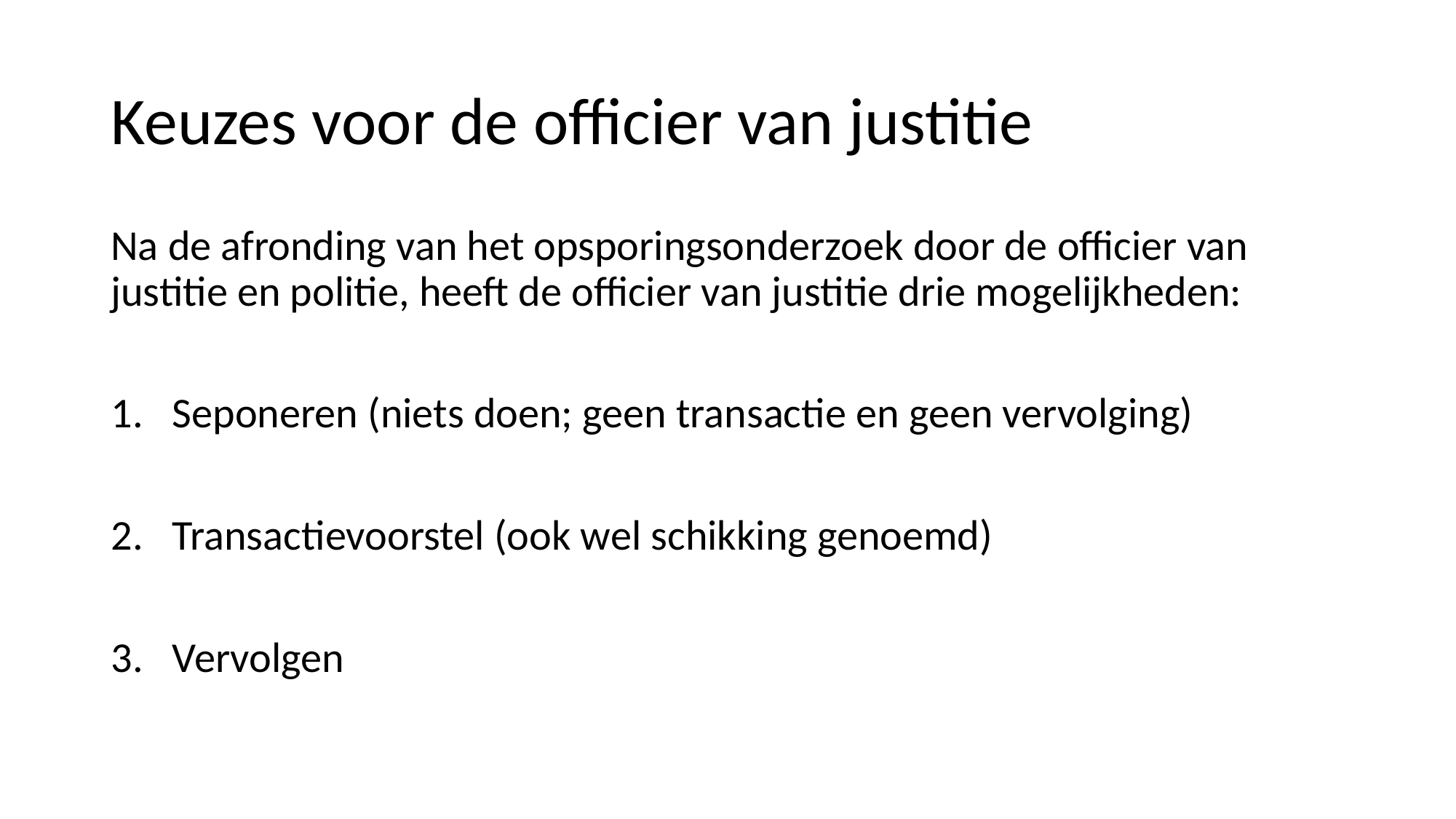

# Keuzes voor de officier van justitie
Na de afronding van het opsporingsonderzoek door de officier van justitie en politie, heeft de officier van justitie drie mogelijkheden:

Seponeren (niets doen; geen transactie en geen vervolging)

Transactievoorstel (ook wel schikking genoemd)

Vervolgen